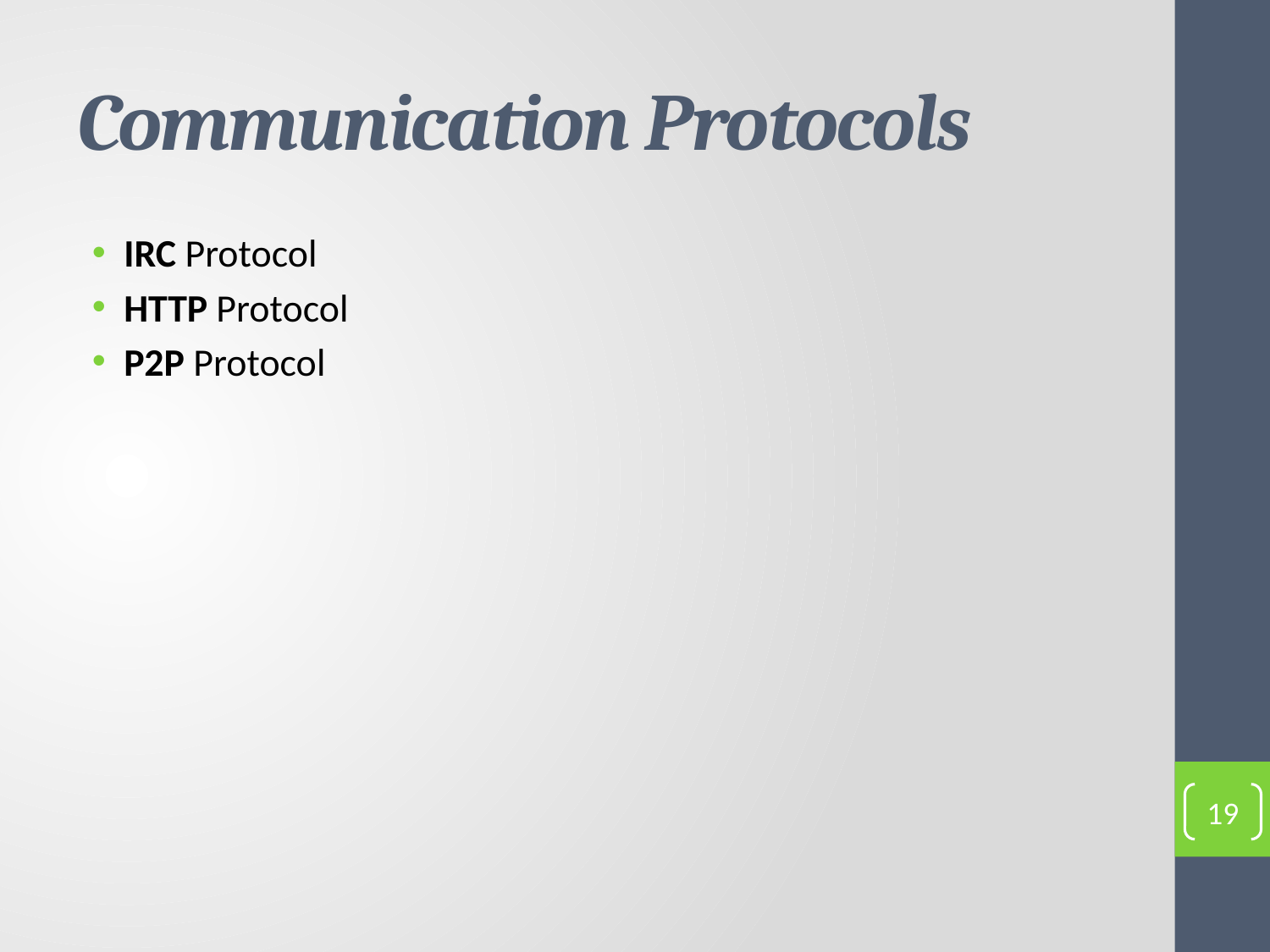

# Communication Protocols
IRC Protocol
HTTP Protocol
P2P Protocol

19